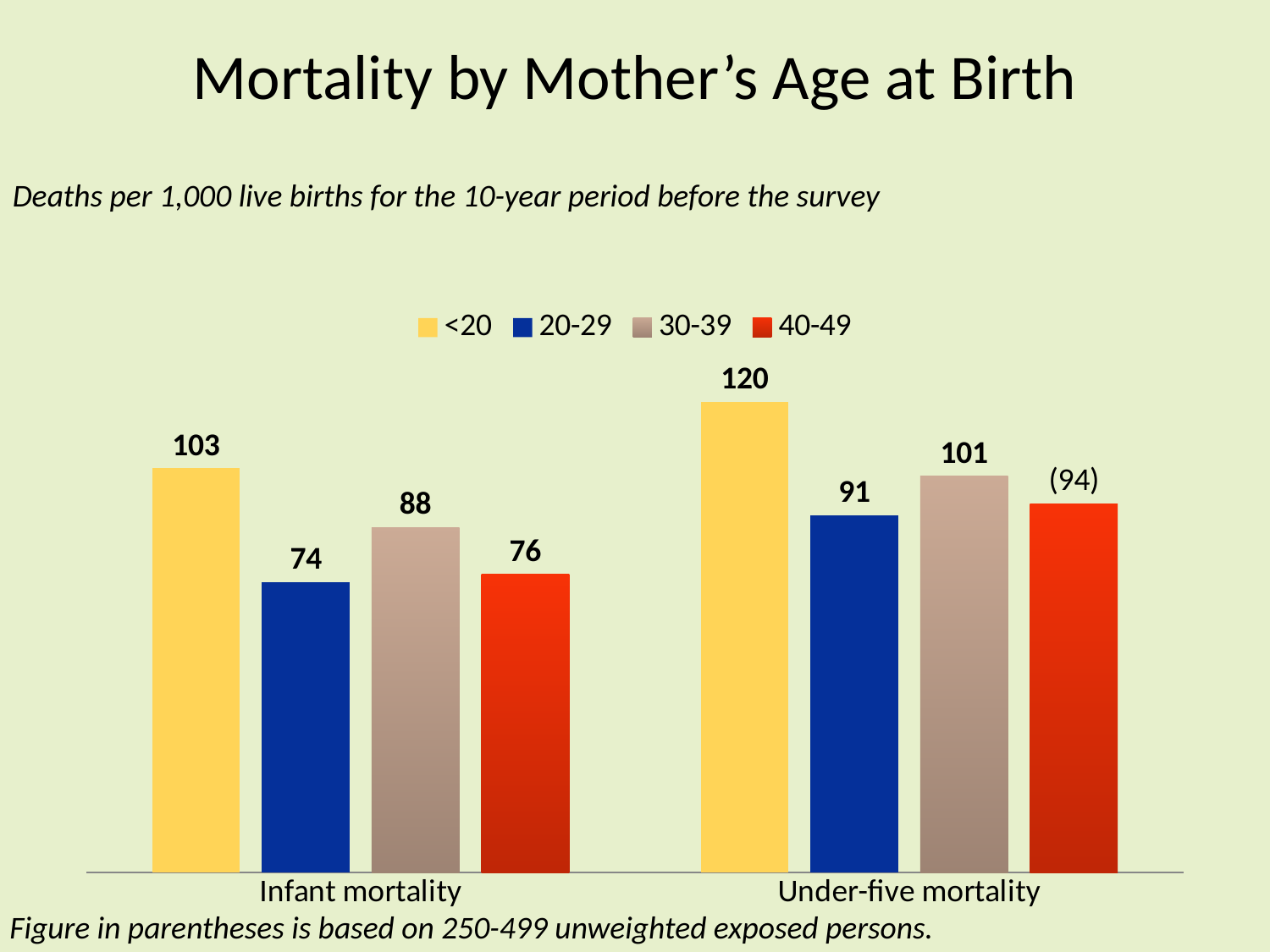

# Mortality by Mother’s Age at Birth
Deaths per 1,000 live births for the 10-year period before the survey

### Chart

| Category | <20 | 20-29 | 30-39 | 40-49 |
|---|---|---|---|---|
| Infant mortality | 103.0 | 74.0 | 88.0 | 76.0 |
| Under-five mortality | 120.0 | 91.0 | 101.0 | 94.0 |
Figure in parentheses is based on 250-499 unweighted exposed persons.